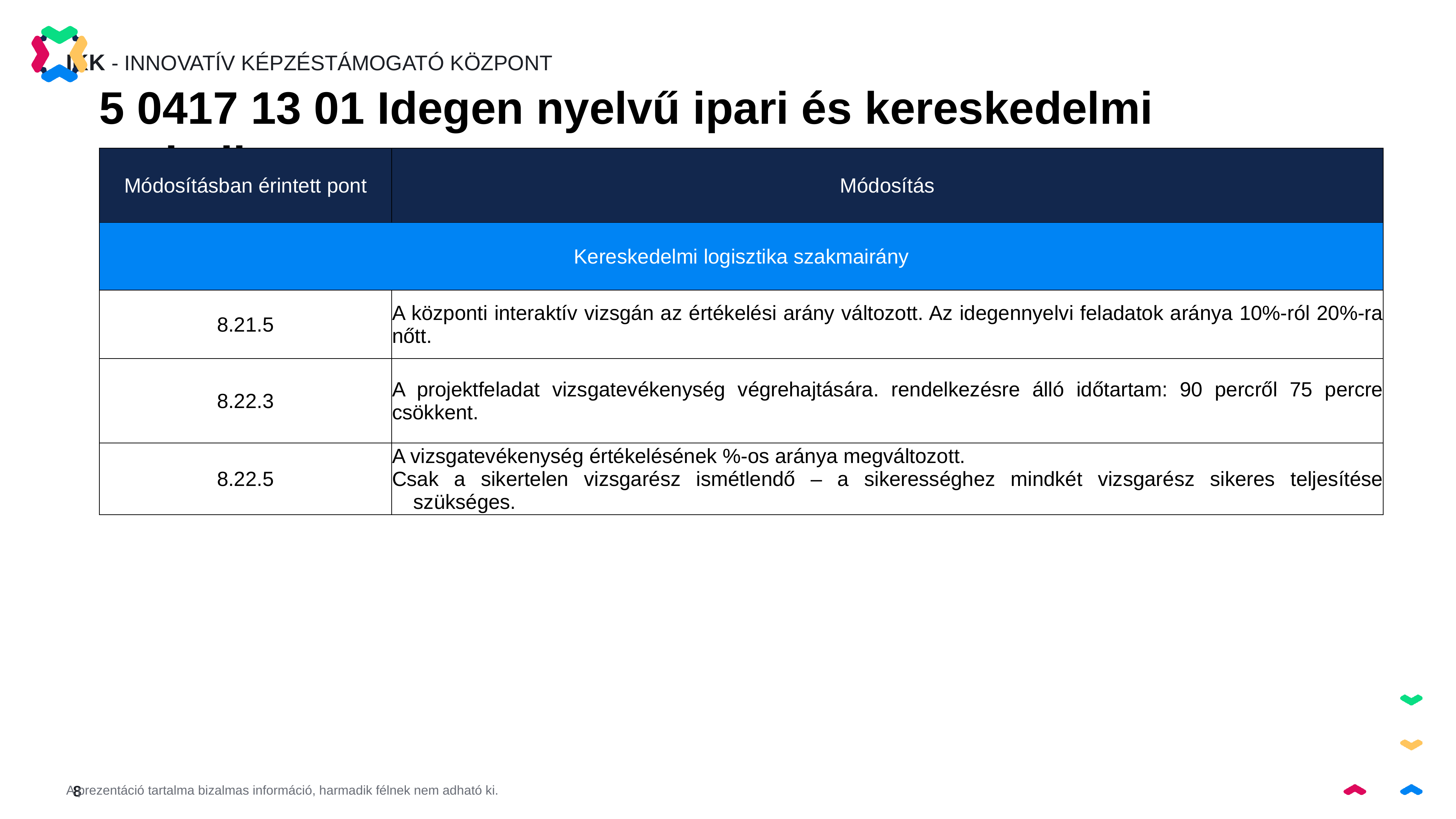

5 0417 13 01 Idegen nyelvű ipari és kereskedelmi technikus
| Módosításban érintett pont | Módosítás |
| --- | --- |
| Kereskedelmi logisztika szakmairány |  |
| 8.21.5 | A központi interaktív vizsgán az értékelési arány változott. Az idegennyelvi feladatok aránya 10%-ról 20%-ra nőtt. |
| 8.22.3 | A projektfeladat vizsgatevékenység végrehajtására. rendelkezésre álló időtartam: 90 percről 75 percre csökkent. |
| 8.22.5 | A vizsgatevékenység értékelésének %-os aránya megváltozott. Csak a sikertelen vizsgarész ismétlendő – a sikerességhez mindkét vizsgarész sikeres teljesítése szükséges. |